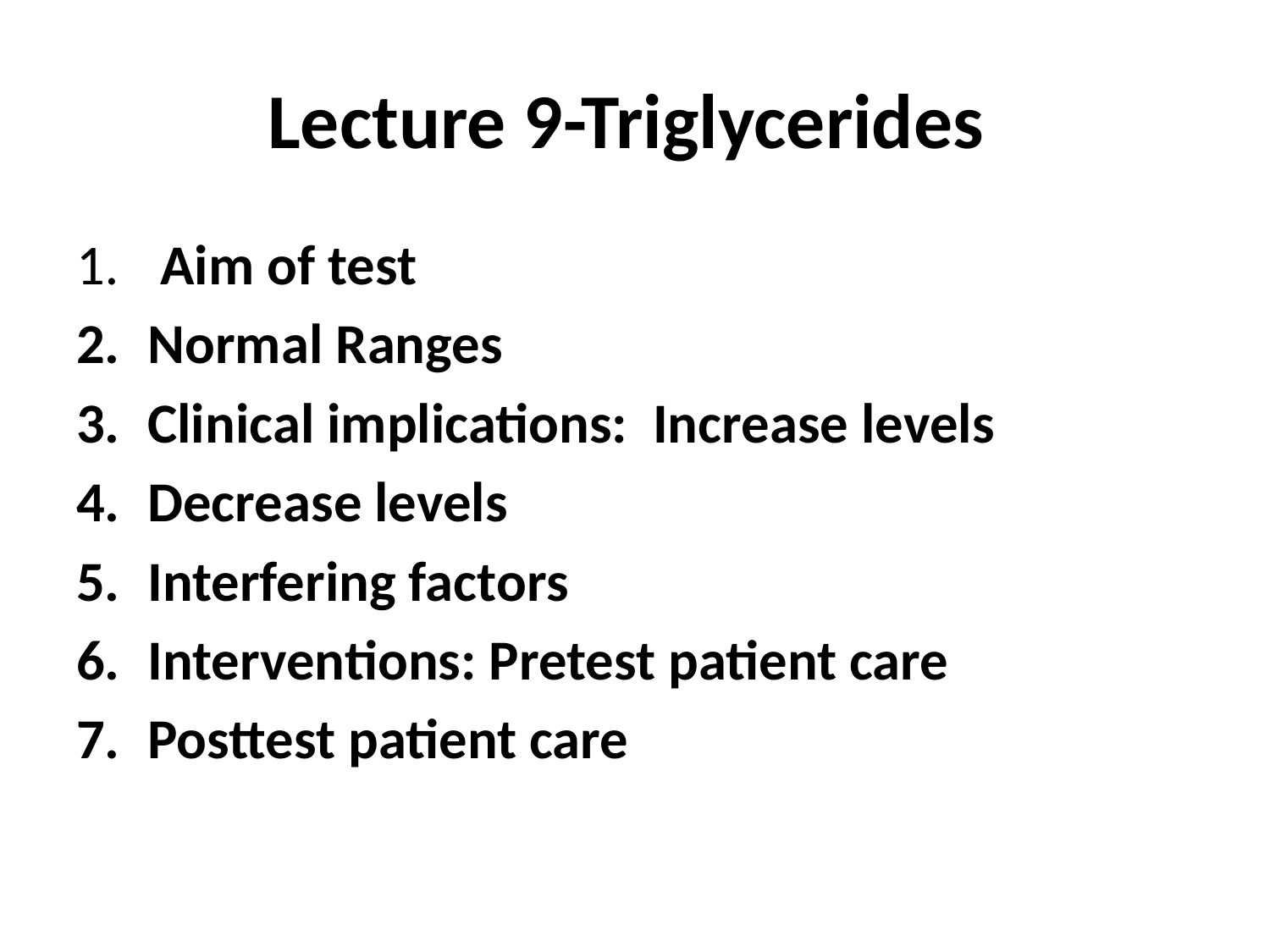

# Lecture 9-Triglycerides
 Aim of test
Normal Ranges
Clinical implications:  Increase levels
Decrease levels
Interfering factors
Interventions: Pretest patient care
Posttest patient care